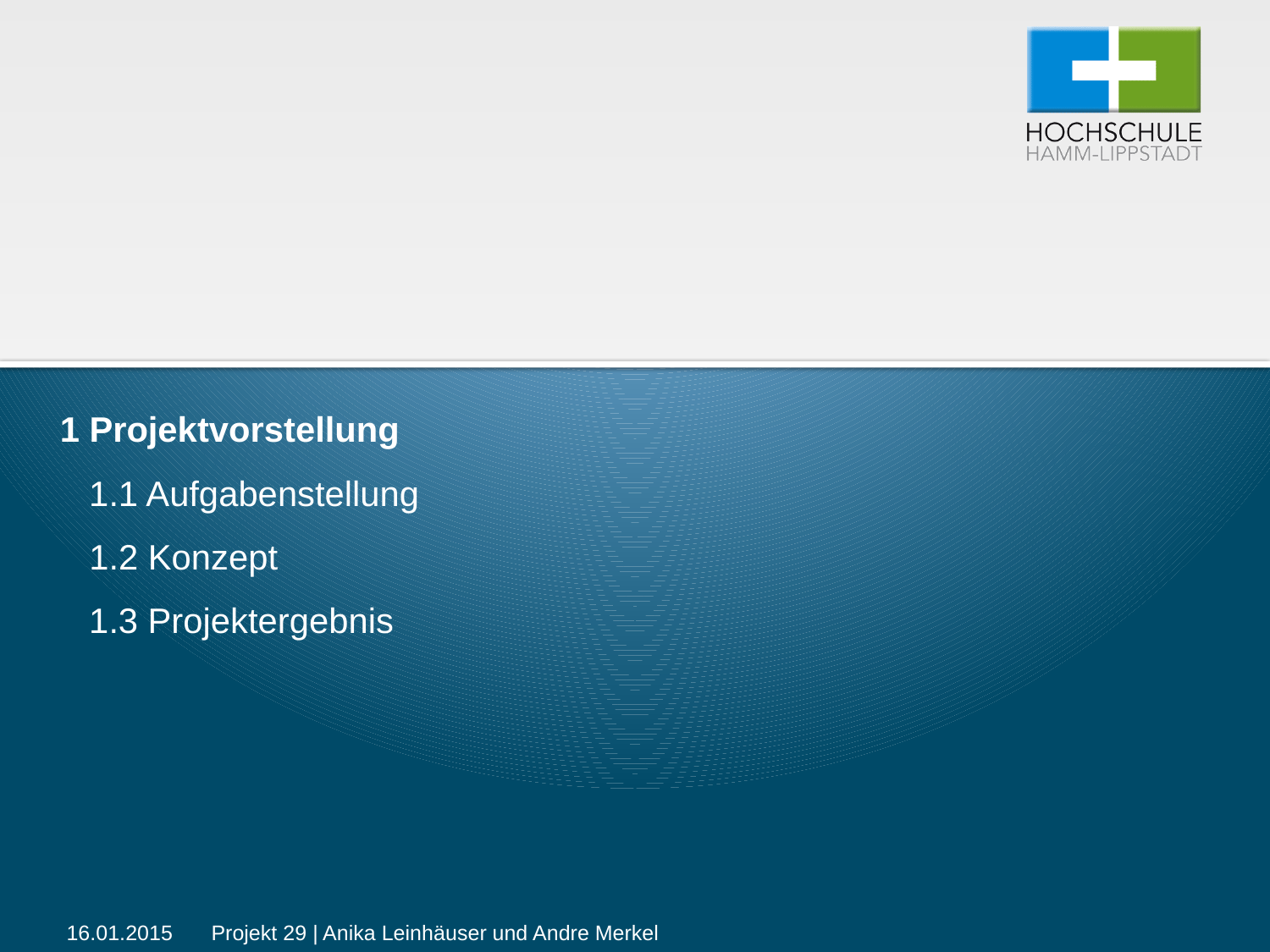

# 1 Projektvorstellung 1.1 Aufgabenstellung 1.2 Konzept 1.3 Projektergebnis
16.01.2015
Projekt 29 | Anika Leinhäuser und Andre Merkel